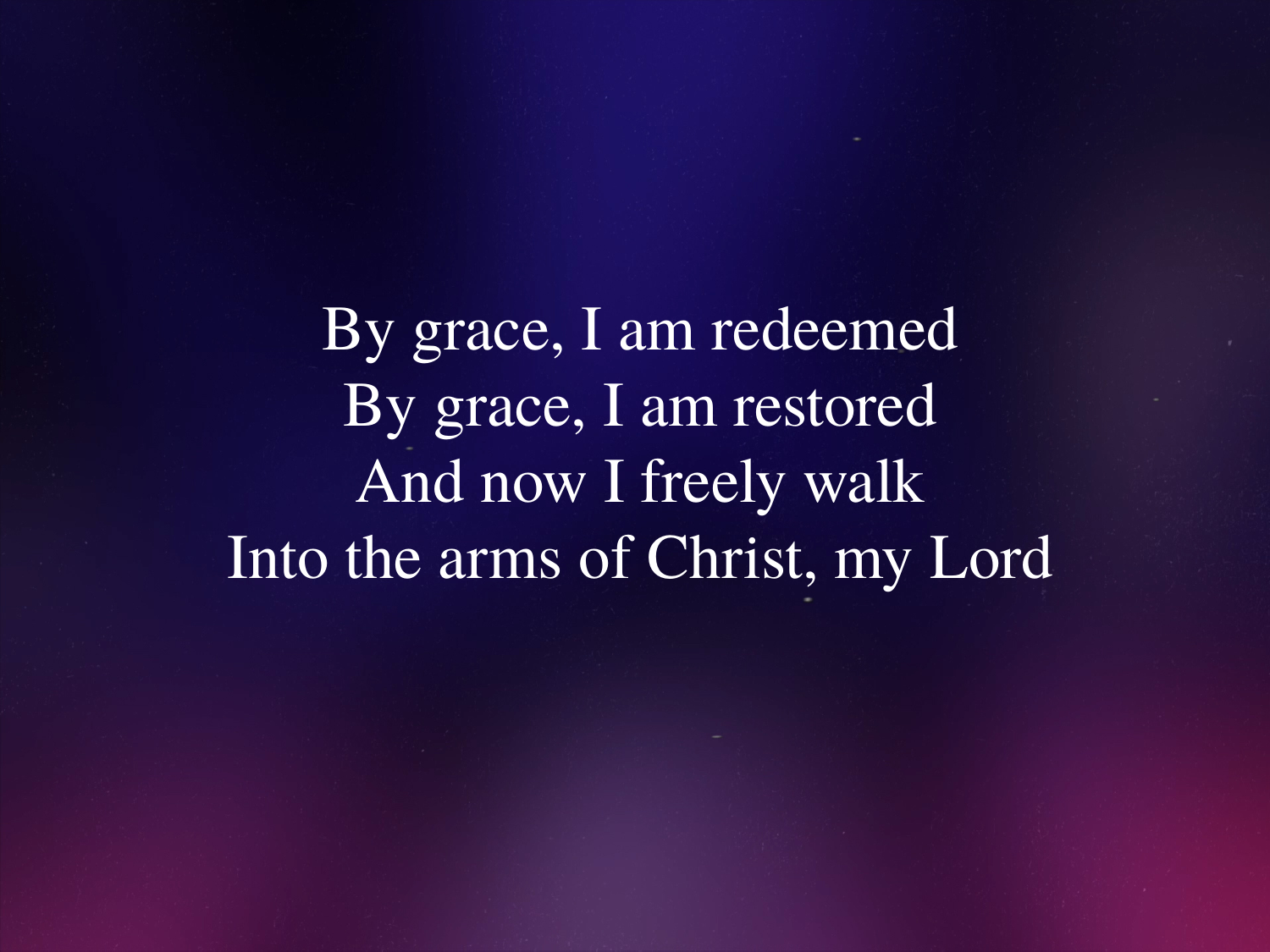

# By grace, I am redeemed By grace, I am restored And now I freely walk Into the arms of Christ, my Lord